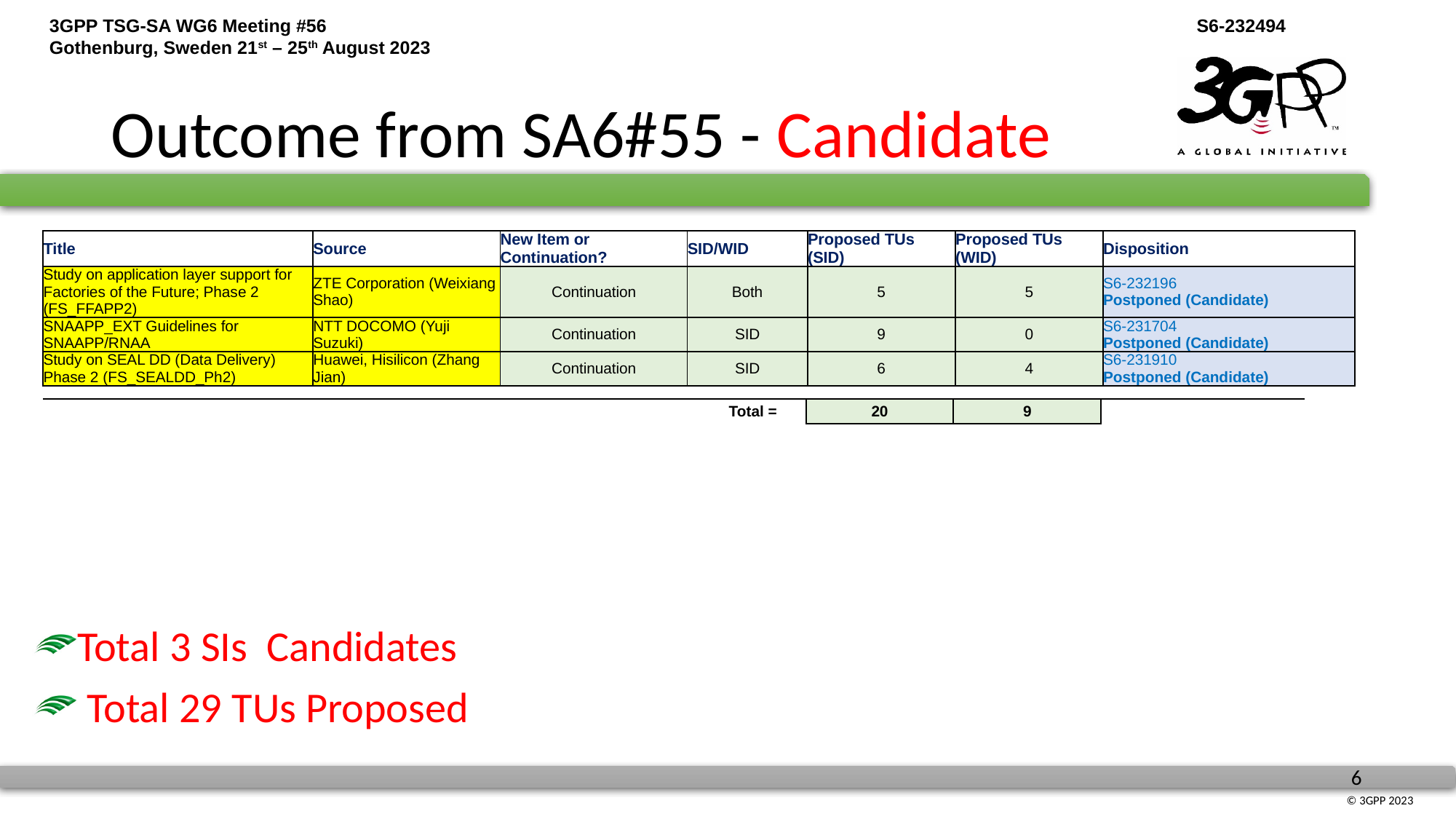

# Outcome from SA6#55 - Candidate
| Title | Source | New Item or Continuation? | SID/WID | Proposed TUs (SID) | Proposed TUs (WID) | Disposition |
| --- | --- | --- | --- | --- | --- | --- |
| Study on application layer support for Factories of the Future; Phase 2 (FS\_FFAPP2) | ZTE Corporation (Weixiang Shao) | Continuation | Both | 5 | 5 | S6-232196 Postponed (Candidate) |
| SNAAPP\_EXT Guidelines for SNAAPP/RNAA | NTT DOCOMO (Yuji Suzuki) | Continuation | SID | 9 | 0 | S6-231704 Postponed (Candidate) |
| Study on SEAL DD (Data Delivery) Phase 2 (FS\_SEALDD\_Ph2) | Huawei, Hisilicon (Zhang Jian) | Continuation | SID | 6 | 4 | S6-231910 Postponed (Candidate) |
|  |  |  | Total = | 20 | 9 |  |
| --- | --- | --- | --- | --- | --- | --- |
Total 3 SIs  Candidates
 Total 29 TUs Proposed